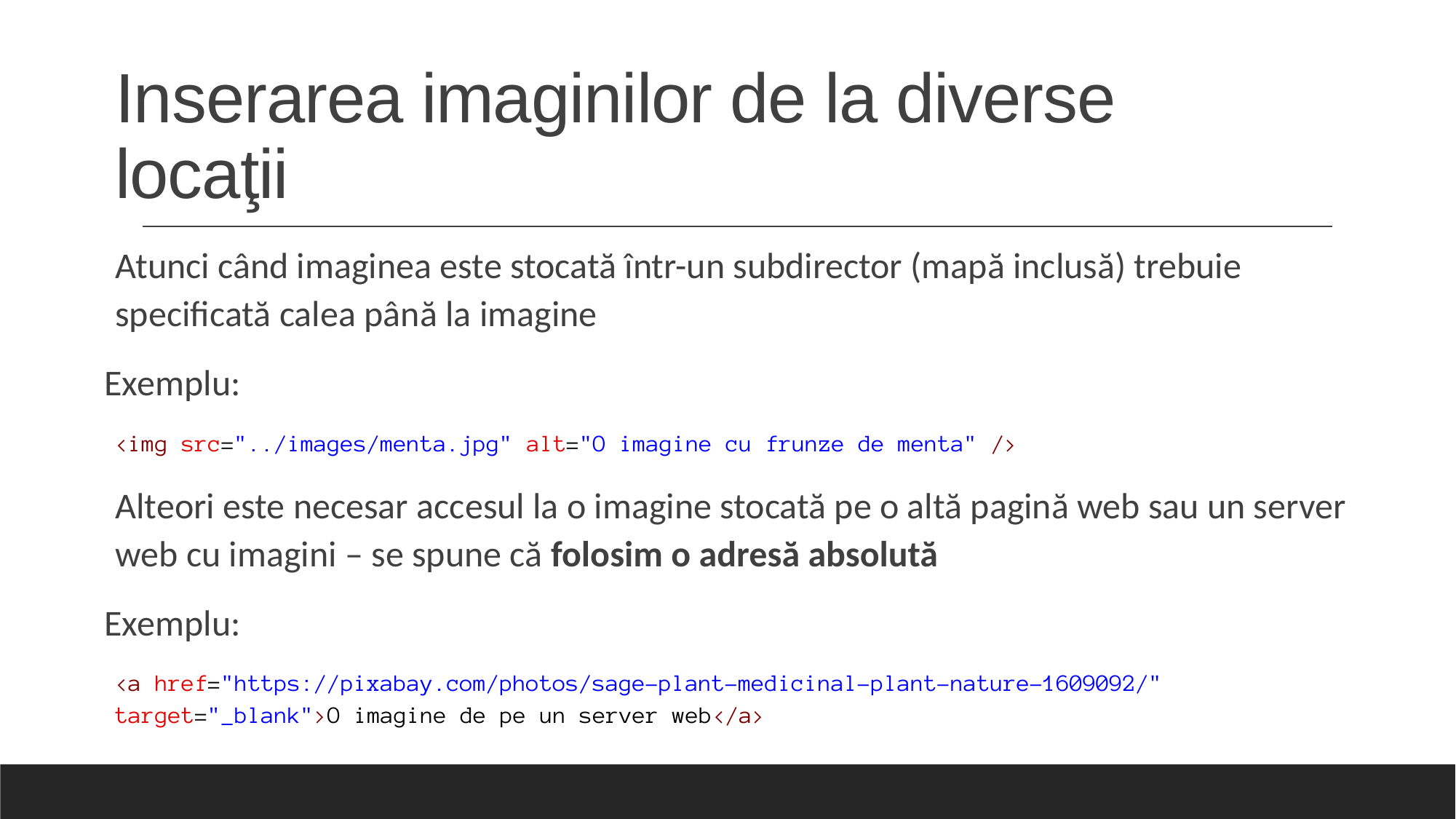

# Inserarea imaginilor de la diverse locaţii
Atunci când imaginea este stocată într-un subdirector (mapă inclusă) trebuie specificată calea până la imagine
Exemplu:
<img src="../images/menta.jpg" alt="O imagine cu frunze de menta" />
Alteori este necesar accesul la o imagine stocată pe o altă pagină web sau un server web cu imagini – se spune că folosim o adresă absolută
Exemplu:
<a href="https://pixabay.com/photos/sage-plant-medicinal-plant-nature-1609092/" target="_blank">O imagine de pe un server web</a>